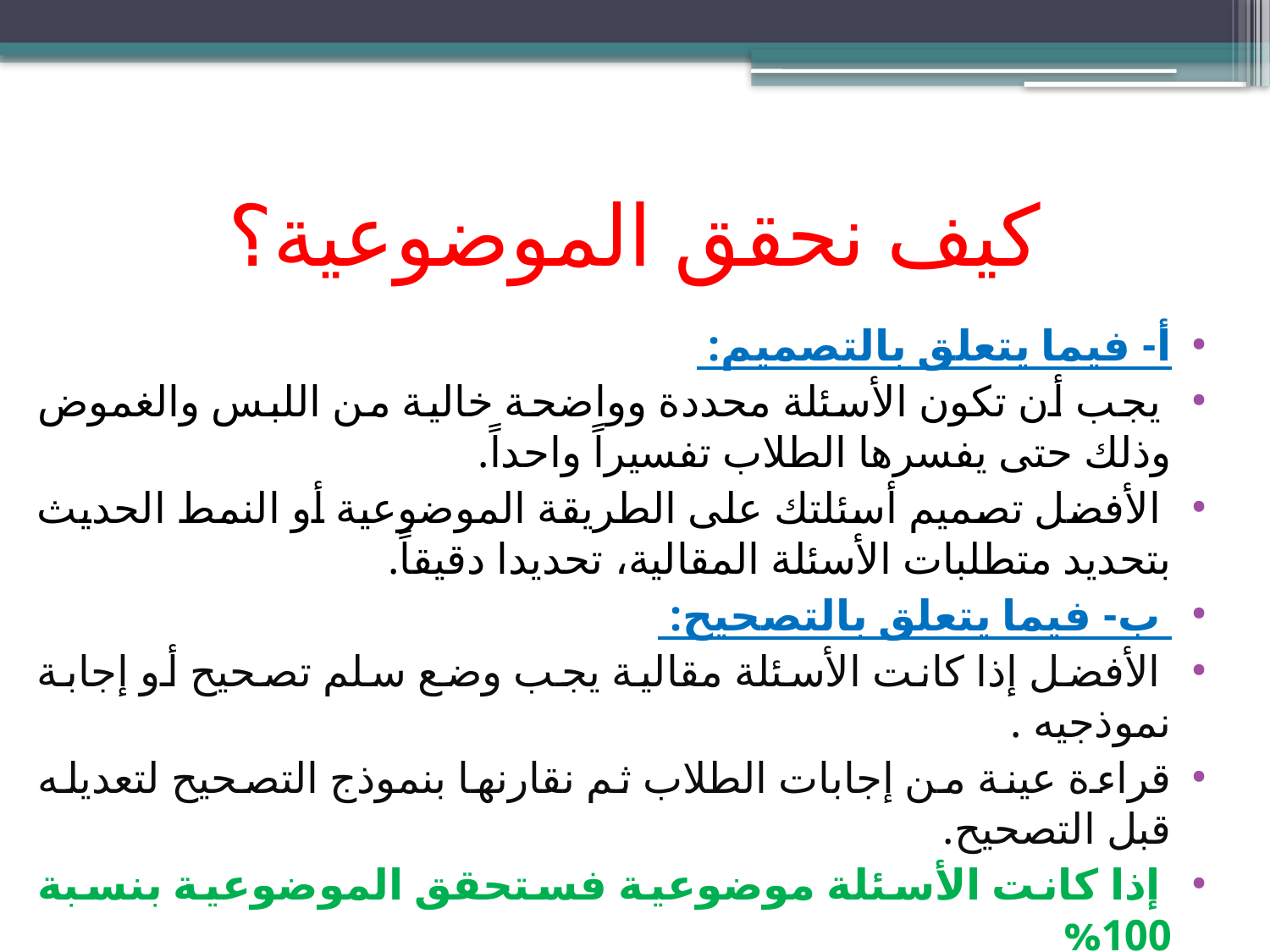

# كيف نحقق الموضوعية؟
أ- فيما يتعلق بالتصميم:
 يجب أن تكون الأسئلة محددة وواضحة خالية من اللبس والغموض وذلك حتى يفسرها الطلاب تفسيراً واحداً.
 الأفضل تصميم أسئلتك على الطريقة الموضوعية أو النمط الحديث بتحديد متطلبات الأسئلة المقالية، تحديدا دقيقاً.
 ب- فيما يتعلق بالتصحيح:
 الأفضل إذا كانت الأسئلة مقالية يجب وضع سلم تصحيح أو إجابة نموذجيه .
قراءة عينة من إجابات الطلاب ثم نقارنها بنموذج التصحيح لتعديله قبل التصحيح.
 إذا كانت الأسئلة موضوعية فستحقق الموضوعية بنسبة 100%